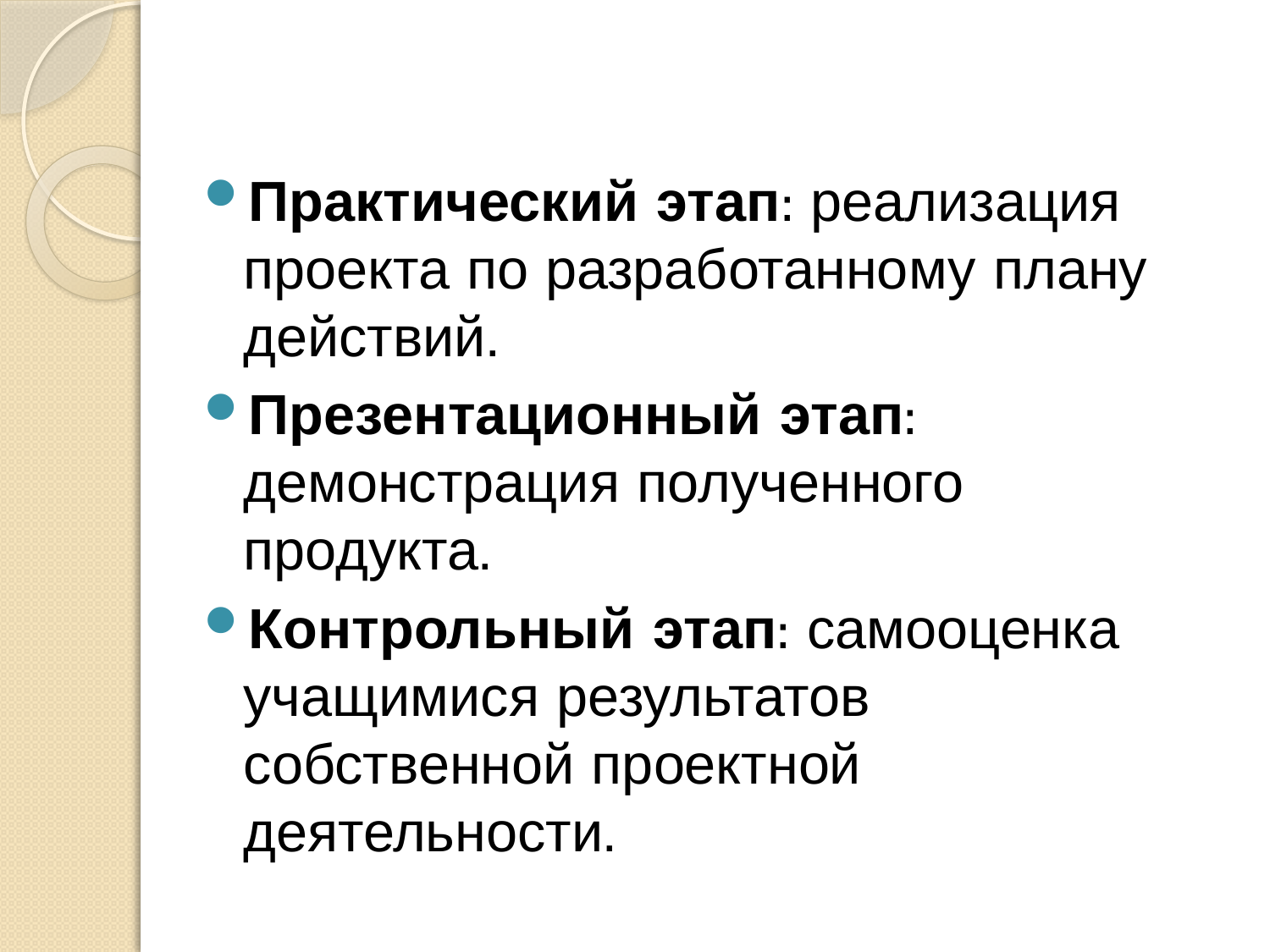

Практический этап: реализация проекта по разработанному плану действий.
Презентационный этап:  демонстрация полученного продукта.
Контрольный этап: самооценка учащимися результатов собственной проектной деятельности.